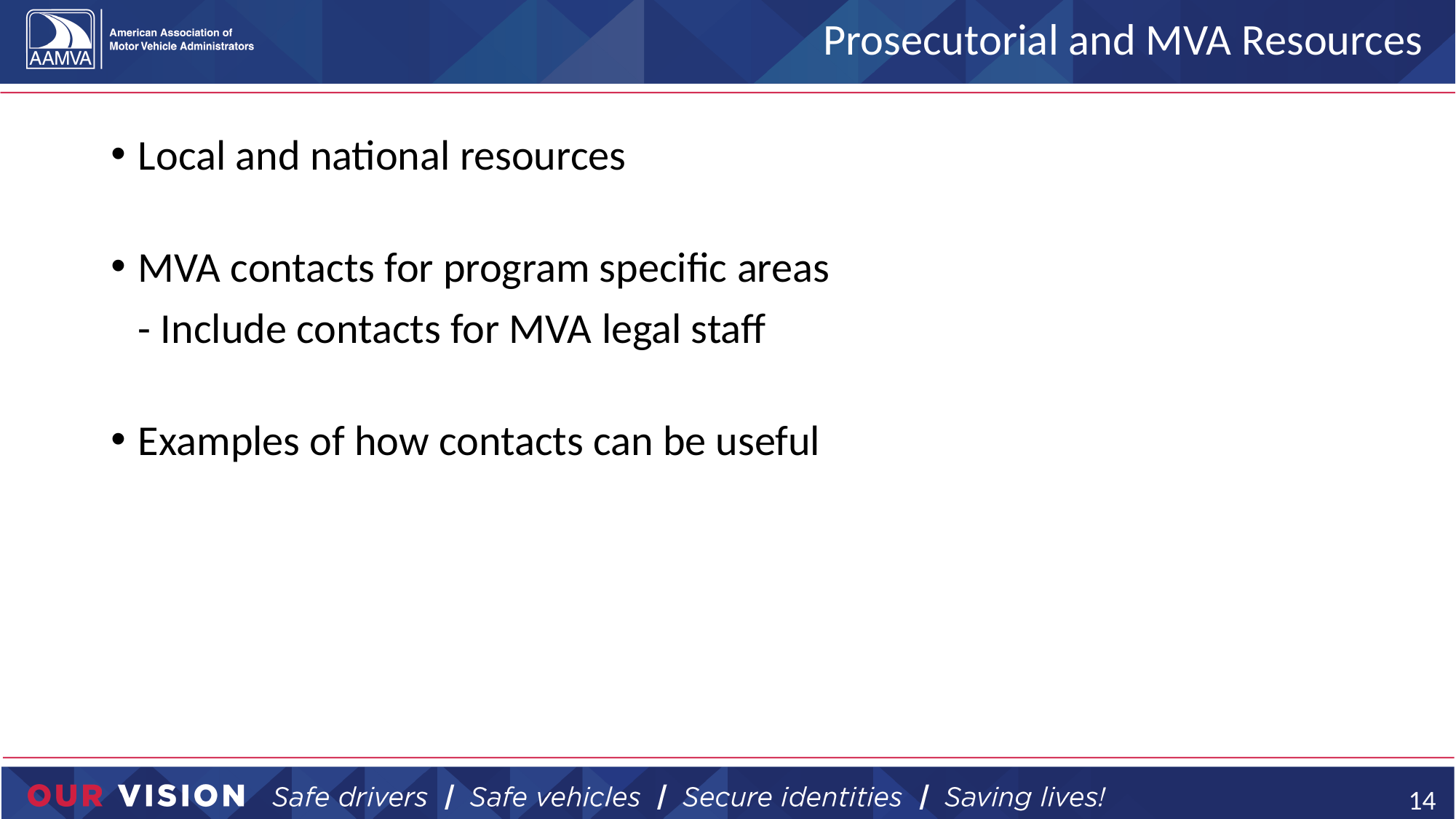

# Prosecutorial and MVA Resources
Local and national resources
MVA contacts for program specific areas
- Include contacts for MVA legal staff

Examples of how contacts can be useful

14